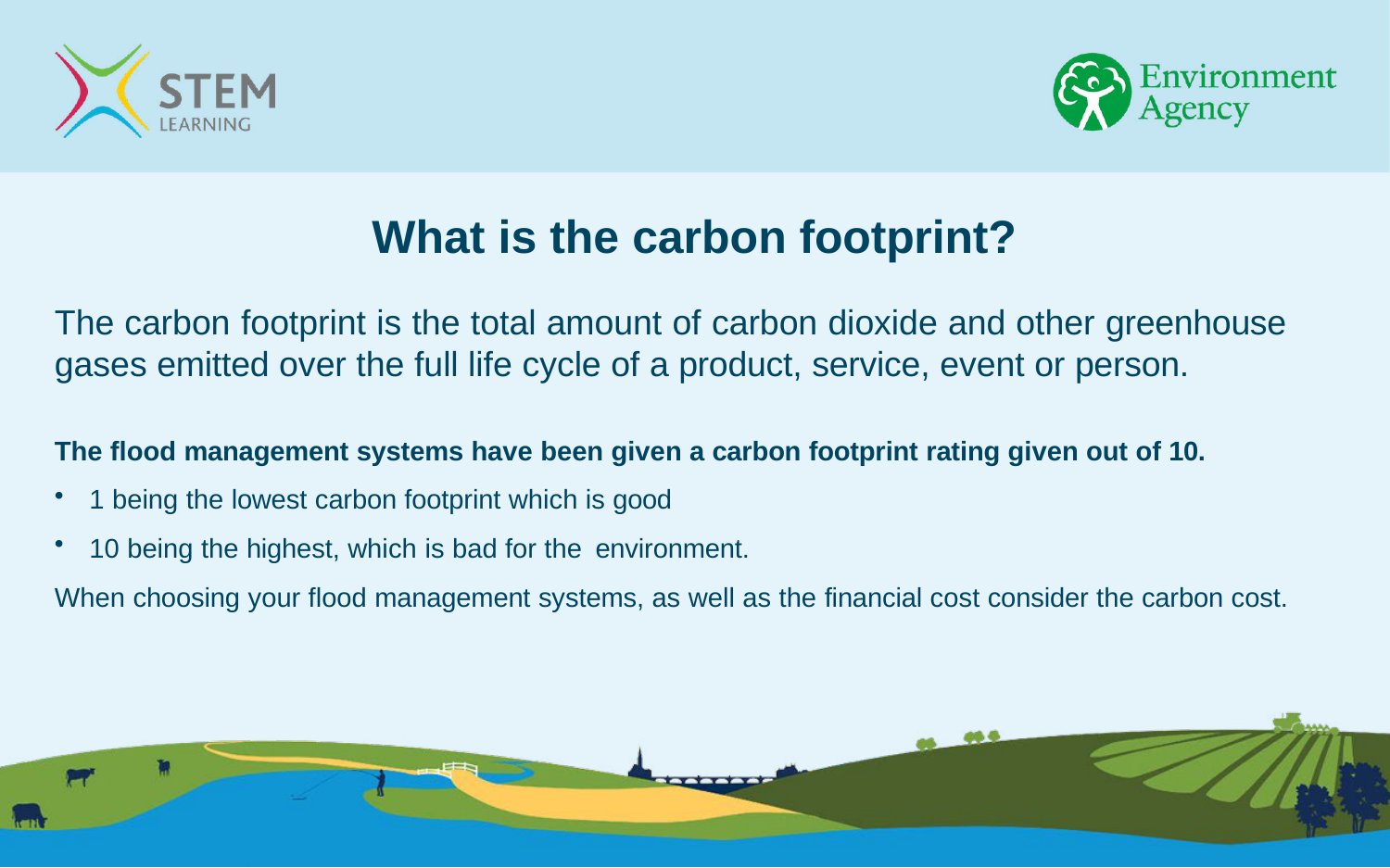

# What is the carbon footprint?
The carbon footprint is the total amount of carbon dioxide and other greenhouse gases emitted over the full life cycle of a product, service, event or person.

The flood management systems have been given a carbon footprint rating given out of 10.
1 being the lowest carbon footprint which is good
10 being the highest, which is bad for the environment.
When choosing your flood management systems, as well as the financial cost consider the carbon cost.